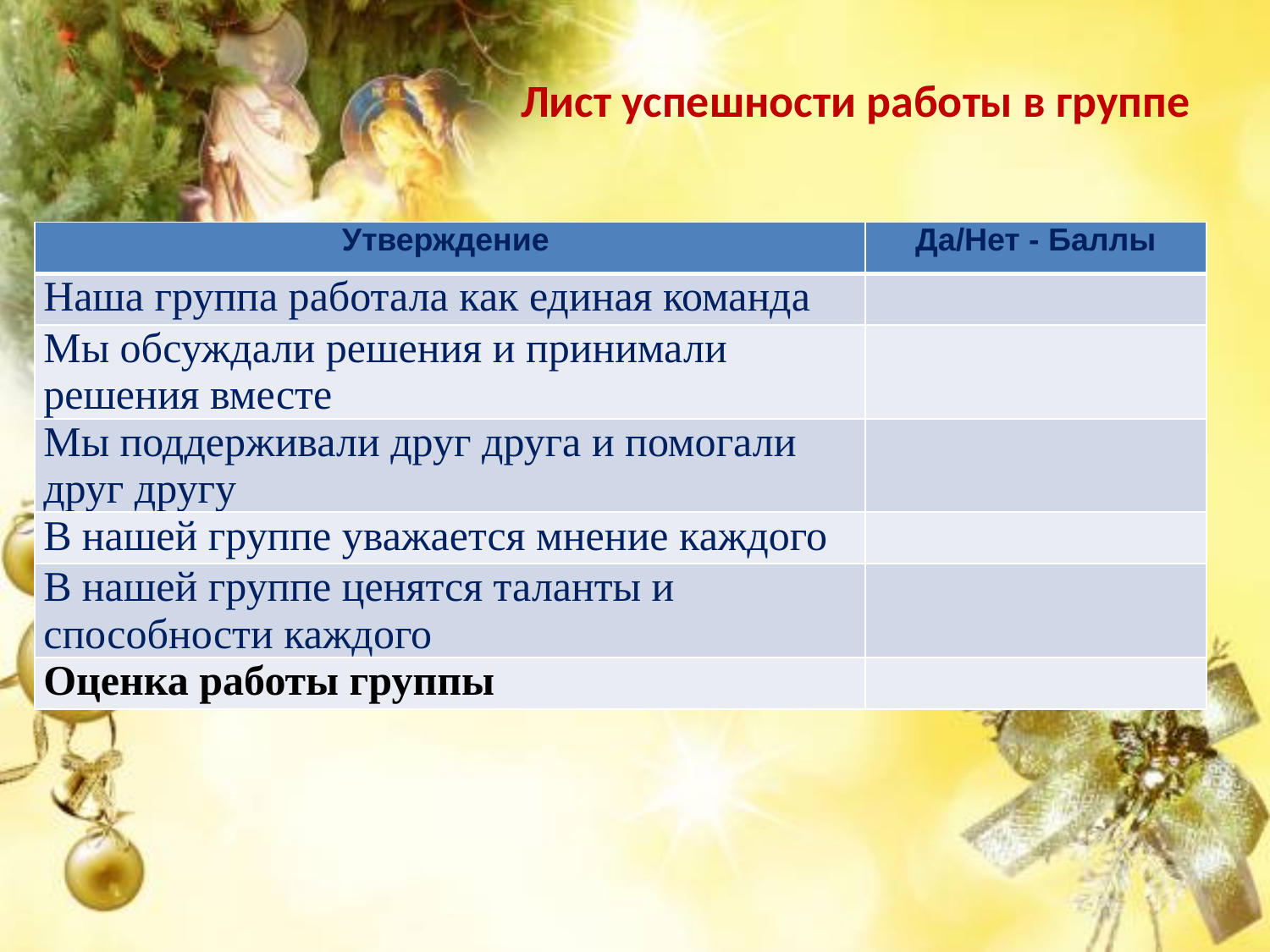

# Лист успешности работы в группе
| Утверждение | Да/Нет - Баллы |
| --- | --- |
| Наша группа работала как единая команда |  |
| Мы обсуждали решения и принимали решения вместе |  |
| Мы поддерживали друг друга и помогали друг другу |  |
| В нашей группе уважается мнение каждого |  |
| В нашей группе ценятся таланты и способности каждого |  |
| Оценка работы группы |  |